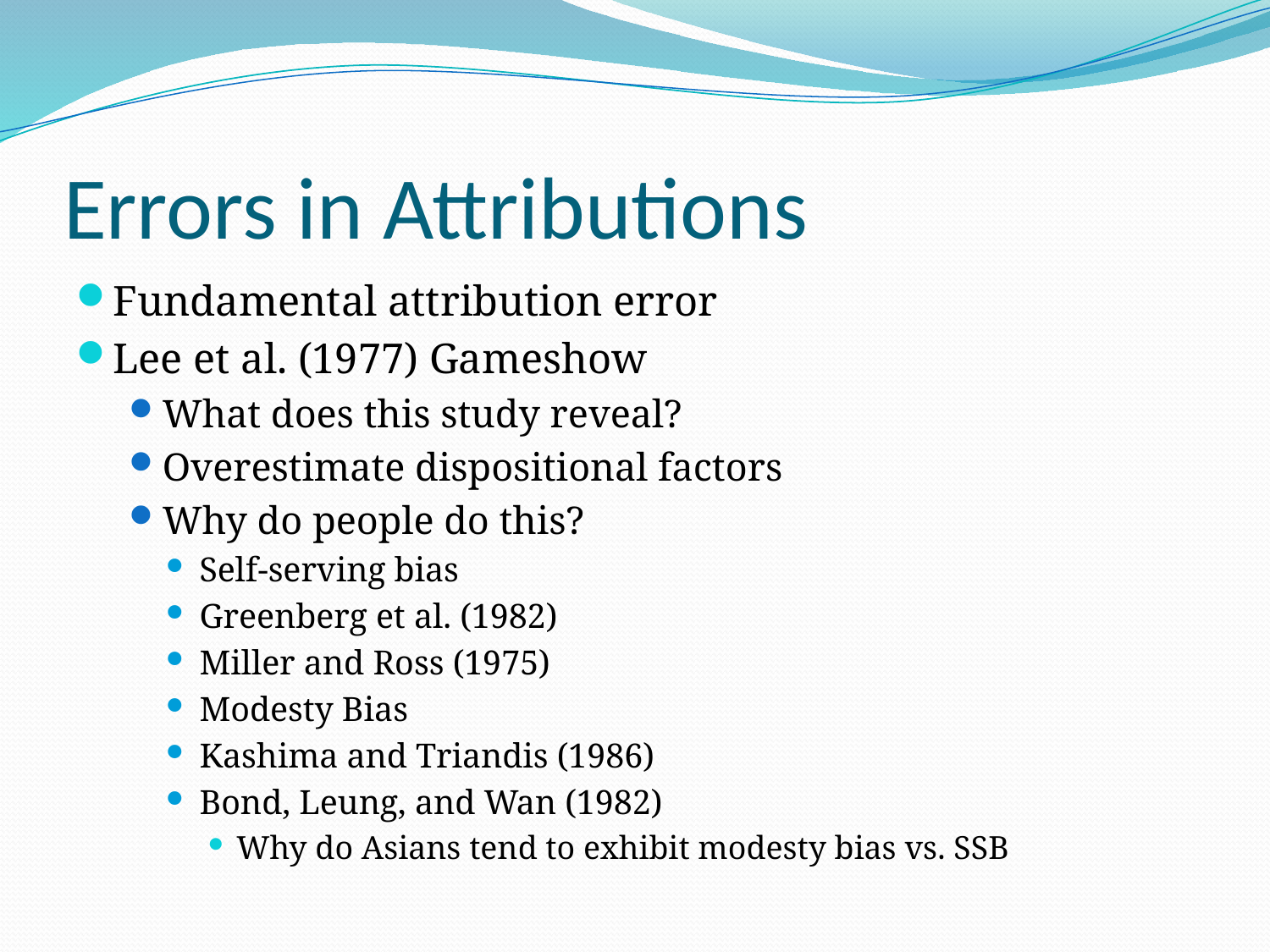

# Errors in Attributions
Fundamental attribution error
Lee et al. (1977) Gameshow
What does this study reveal?
Overestimate dispositional factors
Why do people do this?
Self-serving bias
Greenberg et al. (1982)
Miller and Ross (1975)
Modesty Bias
Kashima and Triandis (1986)
Bond, Leung, and Wan (1982)
Why do Asians tend to exhibit modesty bias vs. SSB